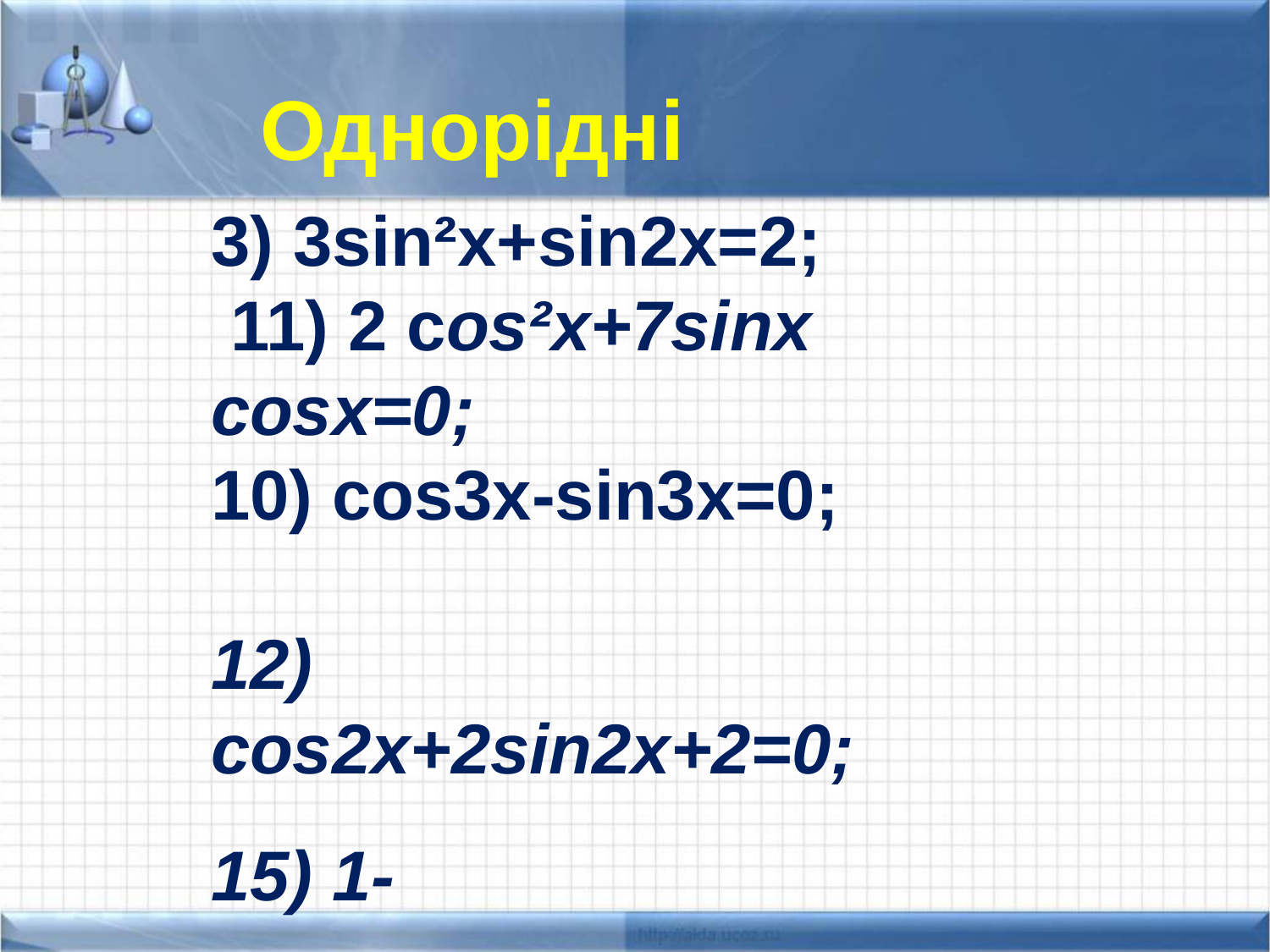

Однорідні
3) 3sin²x+sin2x=2;
 11) 2 cos²x+7sinx cosx=0;
10) cos3x-sin3x=0;
12) cos2x+2sin2x+2=0;
15) 1-4sin2x+6cos²x=0;      16) 2sin²x-2sin2x+1=0